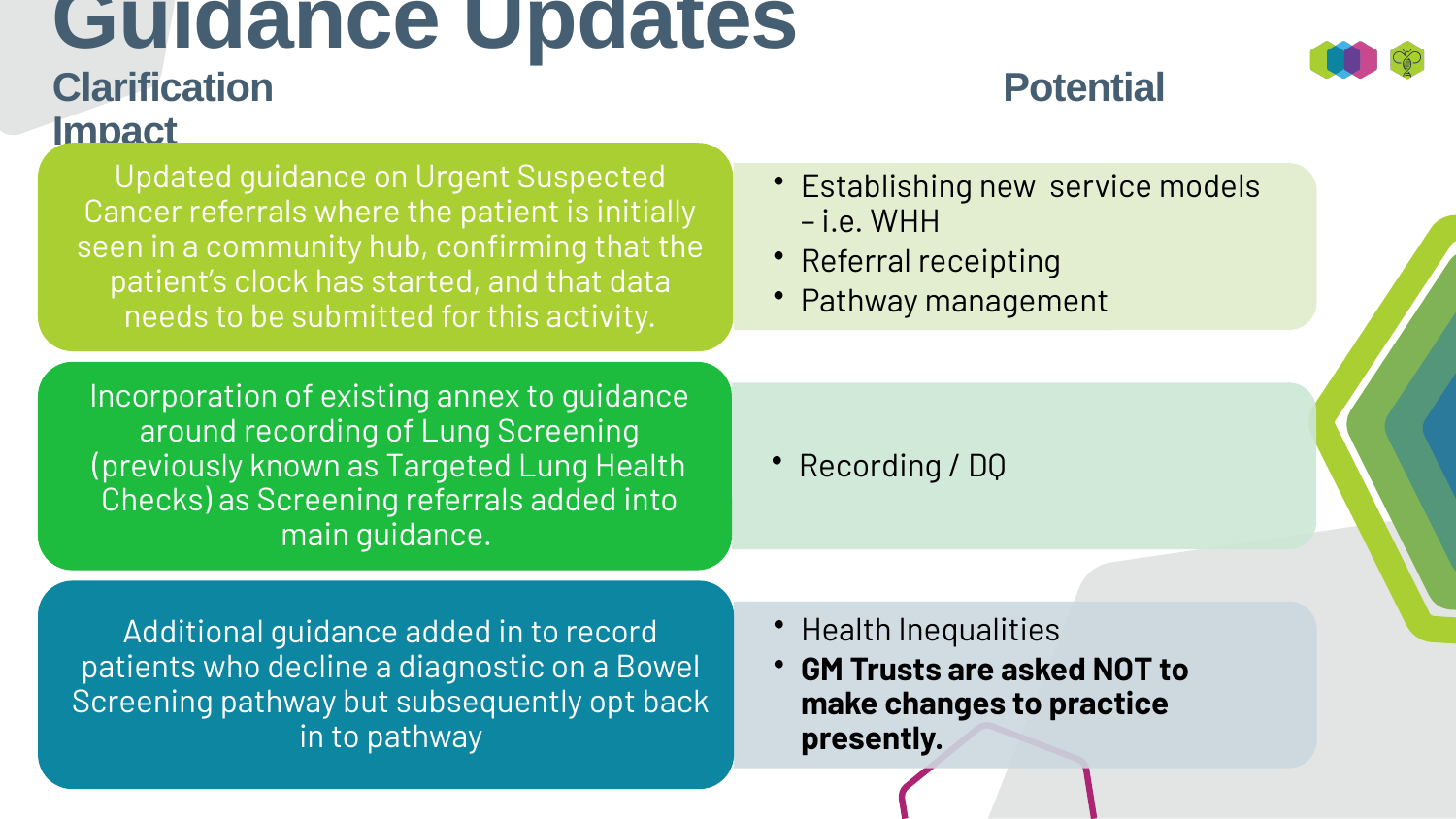

# Guidance Updates Clarification                                                                        Potential Impact

Establishing new  service models – i.e. WHH
Referral receipting
Pathway management

Updated guidance on Urgent Suspected Cancer referrals where the patient is initially seen in a community hub, confirming that the patient’s clock has started, and that data needs to be submitted for this activity.
Recording / DQ
Incorporation of existing annex to guidance around recording of Lung Screening (previously known as Targeted Lung Health Checks) as Screening referrals added into main guidance.
Health Inequalities
GM Trusts are asked NOT to make changes to practice presently.
Additional guidance added in to record patients who decline a diagnostic on a Bowel Screening pathway but subsequently opt back in to pathway